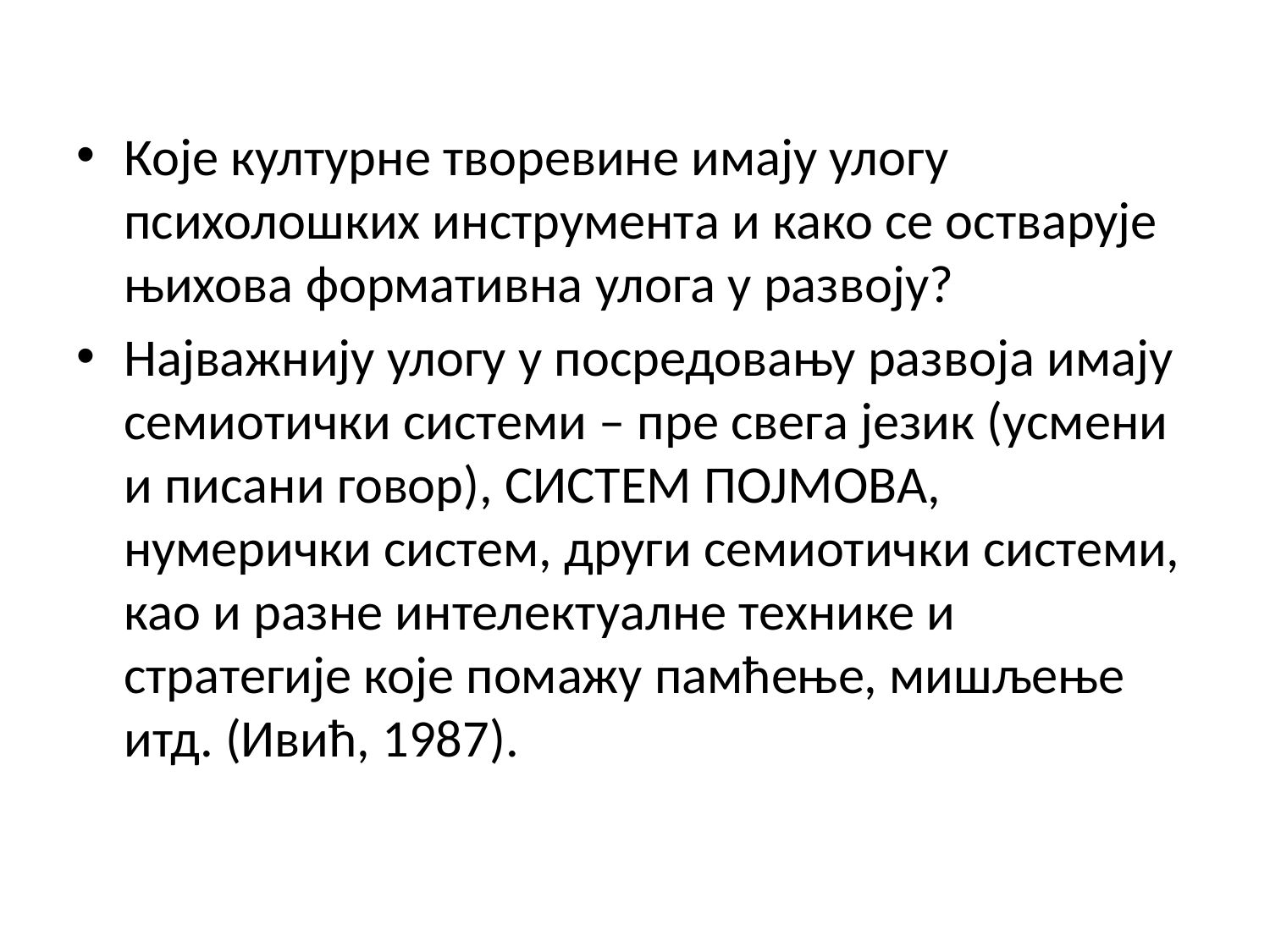

Које културне творевине имају улогу психолошких инструмента и како се остварује њихова формативна улога у развоју?
Најважнију улогу у посредовању развоја имају семиoтички системи – пре свега језик (усмени и писани говор), СИСТЕМ ПОЈМОВА, нумерички систем, други семиотички системи, као и разне интелектуалне технике и стратегије које помажу памћење, мишљење итд. (Ивић, 1987).